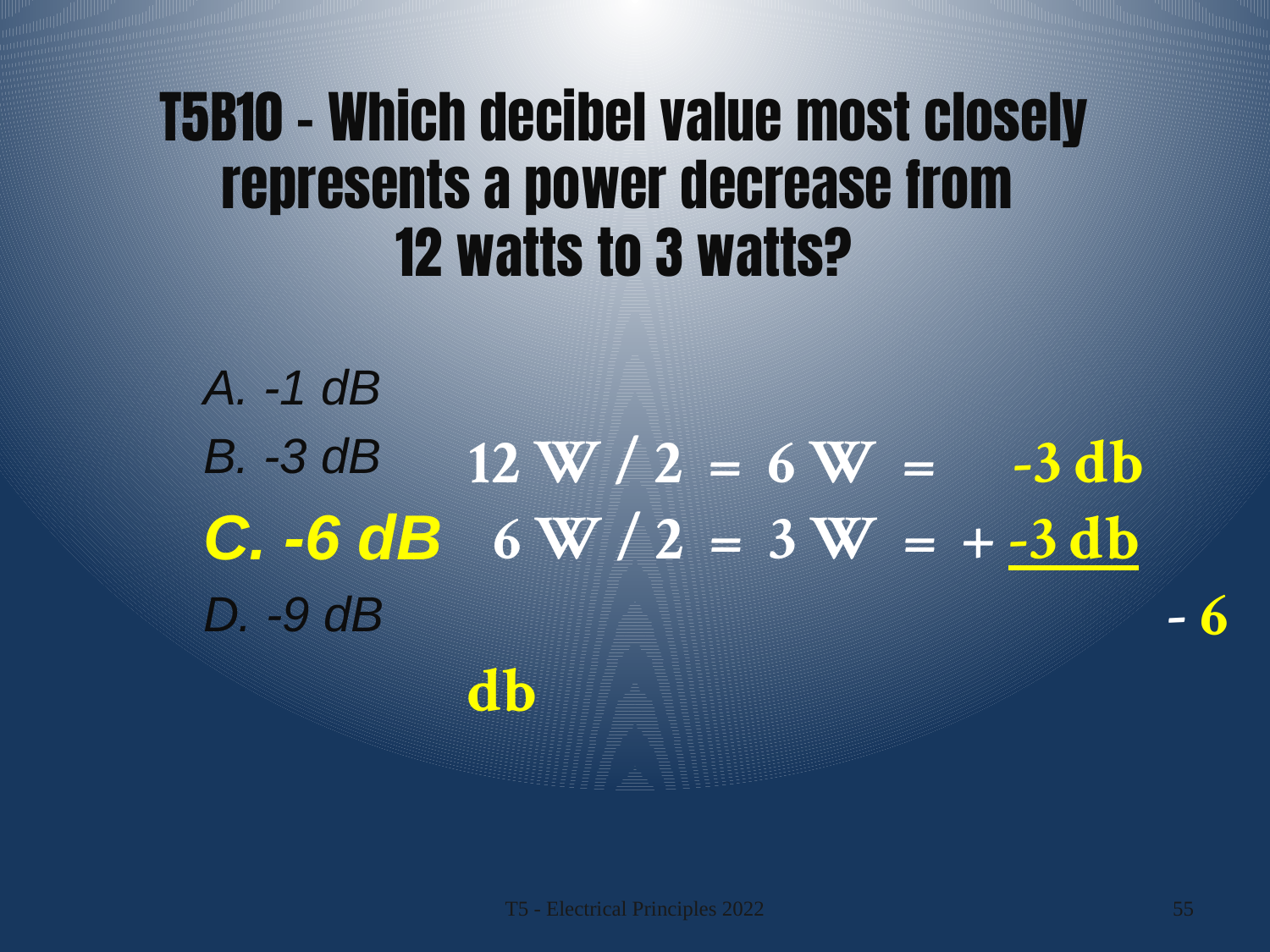

# T5B10 – Which decibel value most closely represents a power decrease from 12 watts to 3 watts?
A. -1 dB
B. -3 dB
C. -6 dB
D. -9 dB
12 W / 2  =  6 W  =      -3 db
  6 W / 2  =  3 W  =  + -3 db
			           	     - 6 db
T5 - Electrical Principles 2022
55